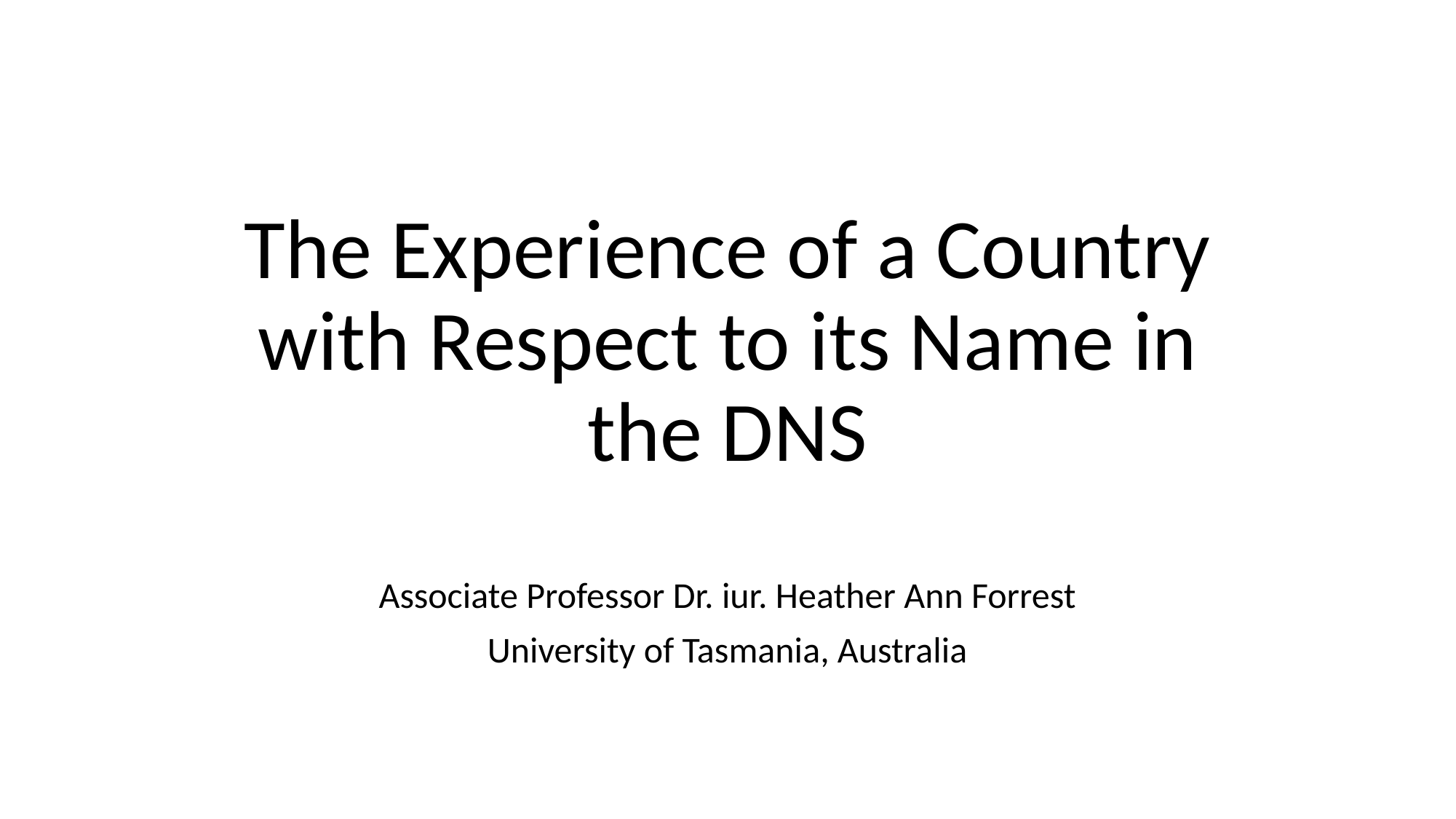

# The Experience of a Country with Respect to its Name in the DNS
Associate Professor Dr. iur. Heather Ann Forrest
University of Tasmania, Australia